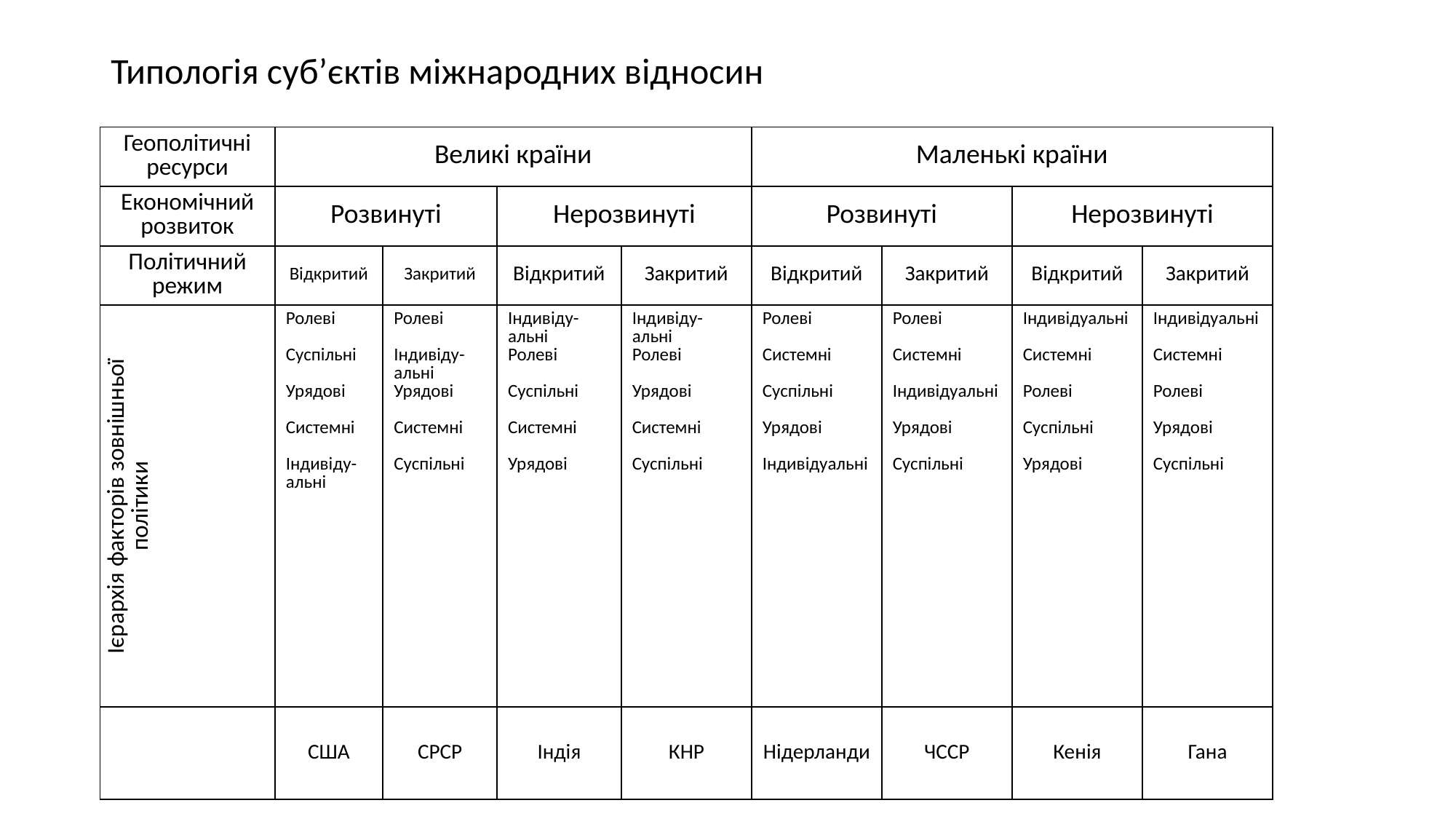

# Типологія суб’єктів міжнародних відносин
| Геополітичні ресурси | Великі країни |  |  |  | Маленькі країни |  |  |  |
| --- | --- | --- | --- | --- | --- | --- | --- | --- |
| Економічний розвиток | Розвинуті |  | Нерозвинуті |  | Розвинуті |  | Нерозвинуті |  |
| Політичний режим | Відкритий | Закритий | Відкритий | Закритий | Відкритий | Закритий | Відкритий | Закритий |
| Ієрархія факторів зовнішньої політики | Ролеві Суспільні Урядові Системні Індивіду-альні | Ролеві Індивіду-альні Урядові Системні Суспільні | Індивіду-альні Ролеві Суспільні Системні Урядові | Індивіду-альні Ролеві Урядові Системні Суспільні | Ролеві Системні Суспільні Урядові Індивідуальні | Ролеві Системні Індивідуальні Урядові Суспільні | Індивідуальні Системні Ролеві Суспільні Урядові | Індивідуальні Системні Ролеві Урядові Суспільні |
|  | США | СРСР | Індія | КНР | Нідерланди | ЧССР | Кенія | Гана |